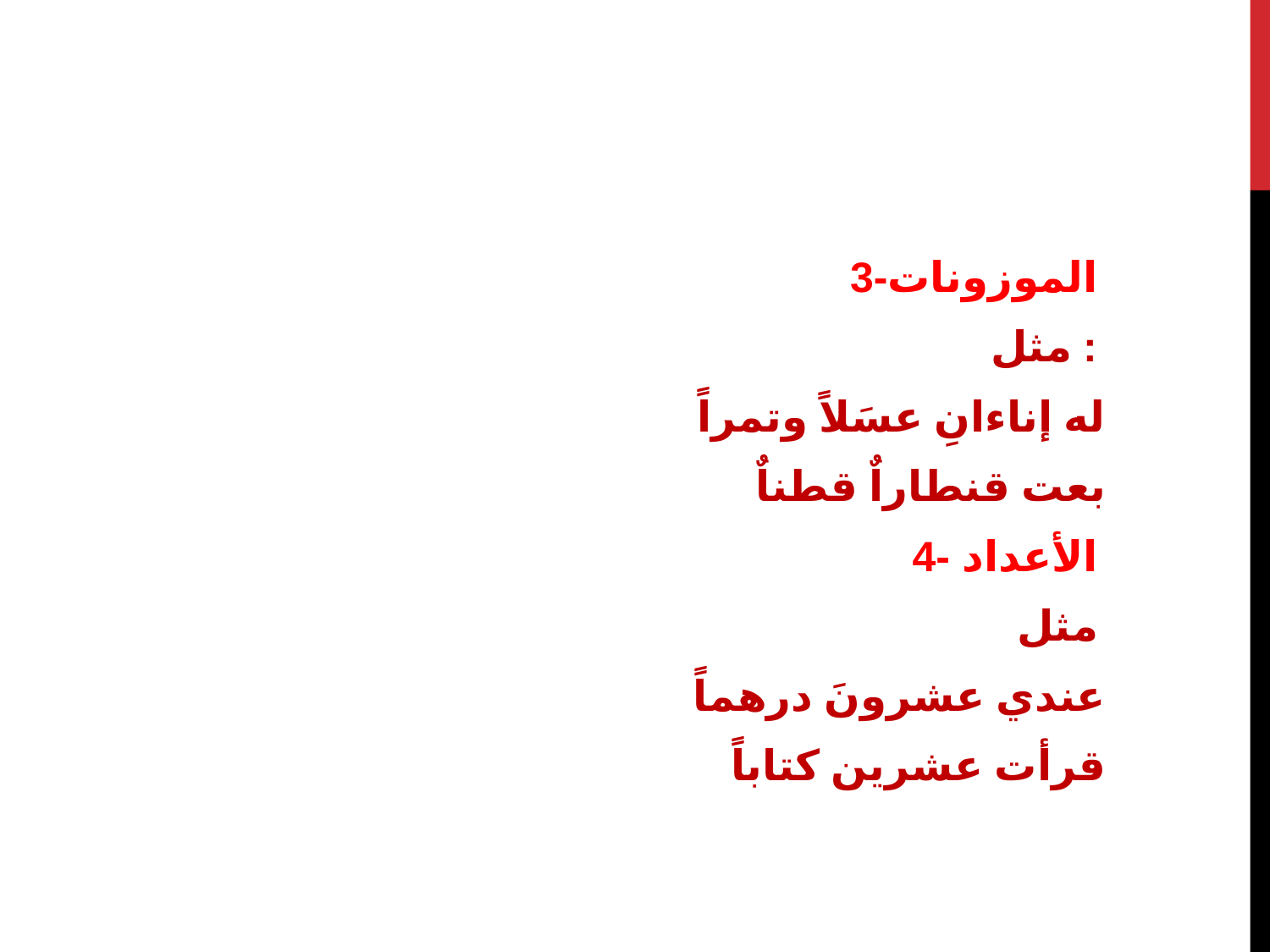

#
3-الموزونات
مثل :
له إناءانِ عسَلاً وتمراً
بعت قنطاراٌ قطناٌ
4- الأعداد
مثل
عندي عشرونَ درهماً
قرأت عشرين كتاباً